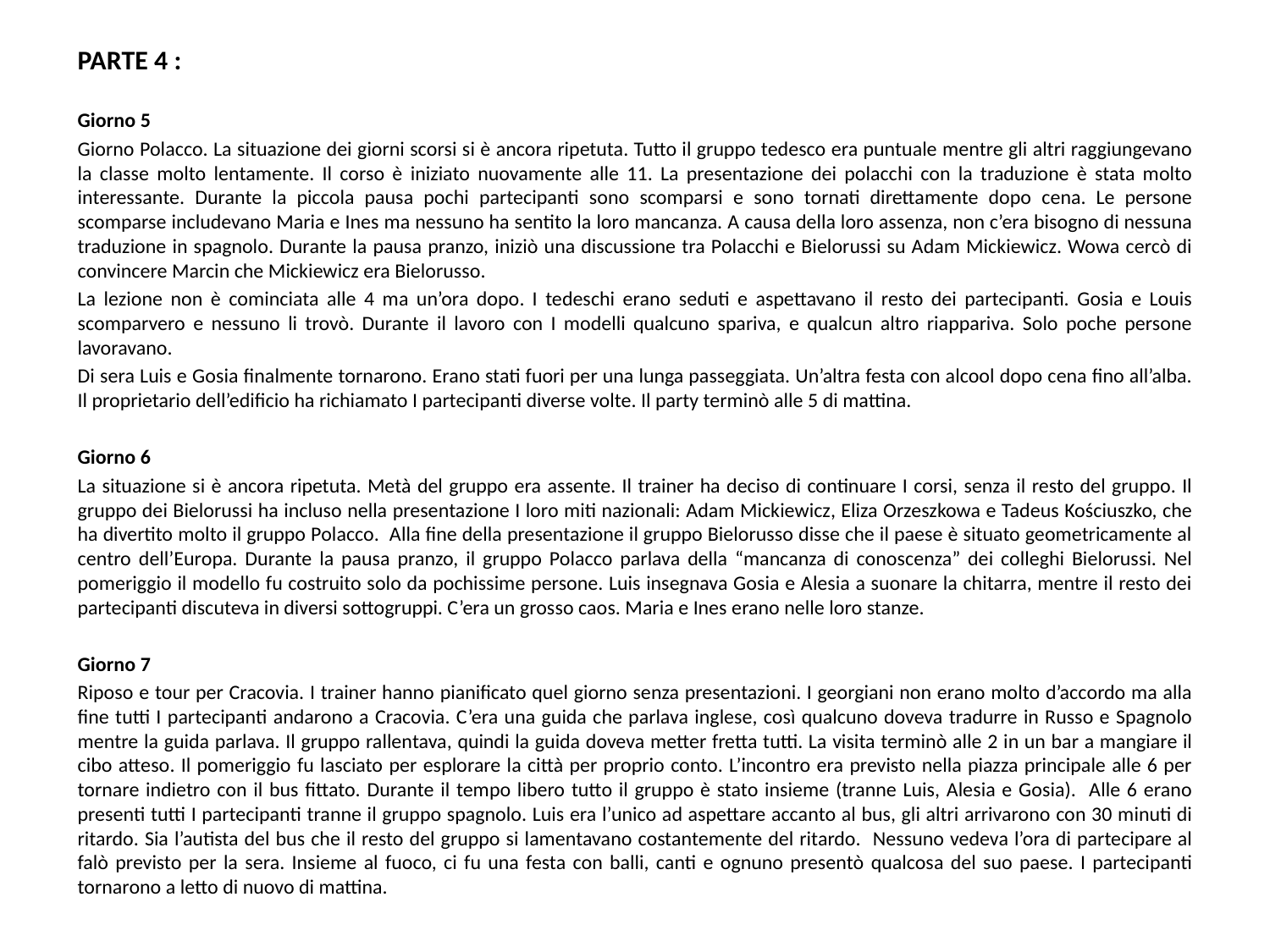

PARTE 4 :

Giorno 5
Giorno Polacco. La situazione dei giorni scorsi si è ancora ripetuta. Tutto il gruppo tedesco era puntuale mentre gli altri raggiungevano la classe molto lentamente. Il corso è iniziato nuovamente alle 11. La presentazione dei polacchi con la traduzione è stata molto interessante. Durante la piccola pausa pochi partecipanti sono scomparsi e sono tornati direttamente dopo cena. Le persone scomparse includevano Maria e Ines ma nessuno ha sentito la loro mancanza. A causa della loro assenza, non c’era bisogno di nessuna traduzione in spagnolo. Durante la pausa pranzo, iniziò una discussione tra Polacchi e Bielorussi su Adam Mickiewicz. Wowa cercò di convincere Marcin che Mickiewicz era Bielorusso.
La lezione non è cominciata alle 4 ma un’ora dopo. I tedeschi erano seduti e aspettavano il resto dei partecipanti. Gosia e Louis scomparvero e nessuno li trovò. Durante il lavoro con I modelli qualcuno spariva, e qualcun altro riappariva. Solo poche persone lavoravano.
Di sera Luis e Gosia finalmente tornarono. Erano stati fuori per una lunga passeggiata. Un’altra festa con alcool dopo cena fino all’alba. Il proprietario dell’edificio ha richiamato I partecipanti diverse volte. Il party terminò alle 5 di mattina.

Giorno 6
La situazione si è ancora ripetuta. Metà del gruppo era assente. Il trainer ha deciso di continuare I corsi, senza il resto del gruppo. Il gruppo dei Bielorussi ha incluso nella presentazione I loro miti nazionali: Adam Mickiewicz, Eliza Orzeszkowa e Tadeus Kościuszko, che ha divertito molto il gruppo Polacco.  Alla fine della presentazione il gruppo Bielorusso disse che il paese è situato geometricamente al centro dell’Europa. Durante la pausa pranzo, il gruppo Polacco parlava della “mancanza di conoscenza” dei colleghi Bielorussi. Nel pomeriggio il modello fu costruito solo da pochissime persone. Luis insegnava Gosia e Alesia a suonare la chitarra, mentre il resto dei partecipanti discuteva in diversi sottogruppi. C’era un grosso caos. Maria e Ines erano nelle loro stanze.

Giorno 7
Riposo e tour per Cracovia. I trainer hanno pianificato quel giorno senza presentazioni. I georgiani non erano molto d’accordo ma alla fine tutti I partecipanti andarono a Cracovia. C’era una guida che parlava inglese, così qualcuno doveva tradurre in Russo e Spagnolo mentre la guida parlava. Il gruppo rallentava, quindi la guida doveva metter fretta tutti. La visita terminò alle 2 in un bar a mangiare il cibo atteso. Il pomeriggio fu lasciato per esplorare la città per proprio conto. L’incontro era previsto nella piazza principale alle 6 per tornare indietro con il bus fittato. Durante il tempo libero tutto il gruppo è stato insieme (tranne Luis, Alesia e Gosia).  Alle 6 erano presenti tutti I partecipanti tranne il gruppo spagnolo. Luis era l’unico ad aspettare accanto al bus, gli altri arrivarono con 30 minuti di ritardo. Sia l’autista del bus che il resto del gruppo si lamentavano costantemente del ritardo.  Nessuno vedeva l’ora di partecipare al falò previsto per la sera. Insieme al fuoco, ci fu una festa con balli, canti e ognuno presentò qualcosa del suo paese. I partecipanti tornarono a letto di nuovo di mattina.